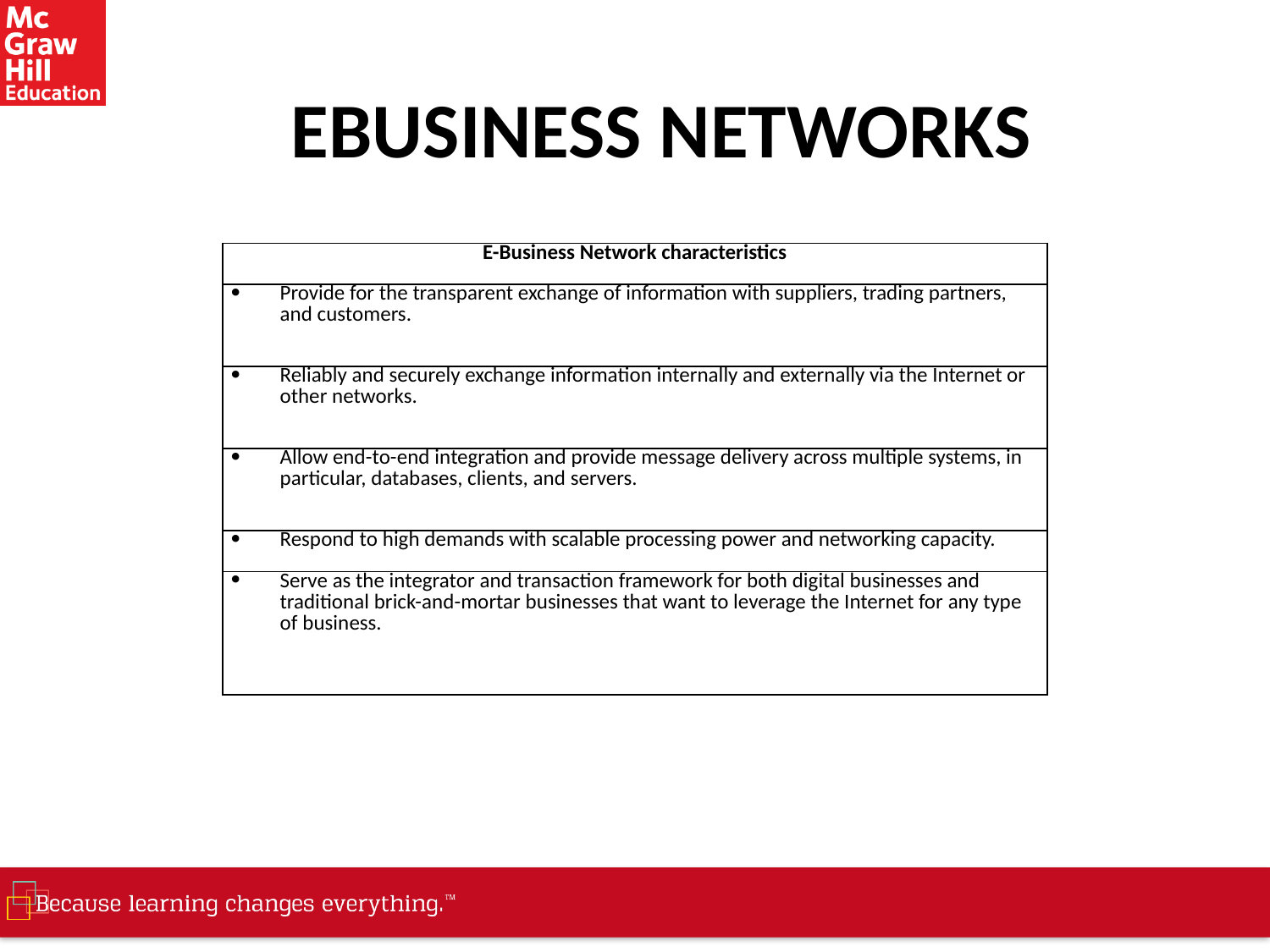

# EBUSINESS NETWORKS
| E-Business Network characteristics |
| --- |
| Provide for the transparent exchange of information with suppliers, trading partners, and customers. |
| Reliably and securely exchange information internally and externally via the Internet or other networks. |
| Allow end-to-end integration and provide message delivery across multiple systems, in particular, databases, clients, and servers. |
| Respond to high demands with scalable processing power and networking capacity. |
| Serve as the integrator and transaction framework for both digital businesses and traditional brick-and-mortar businesses that want to leverage the Internet for any type of business. |